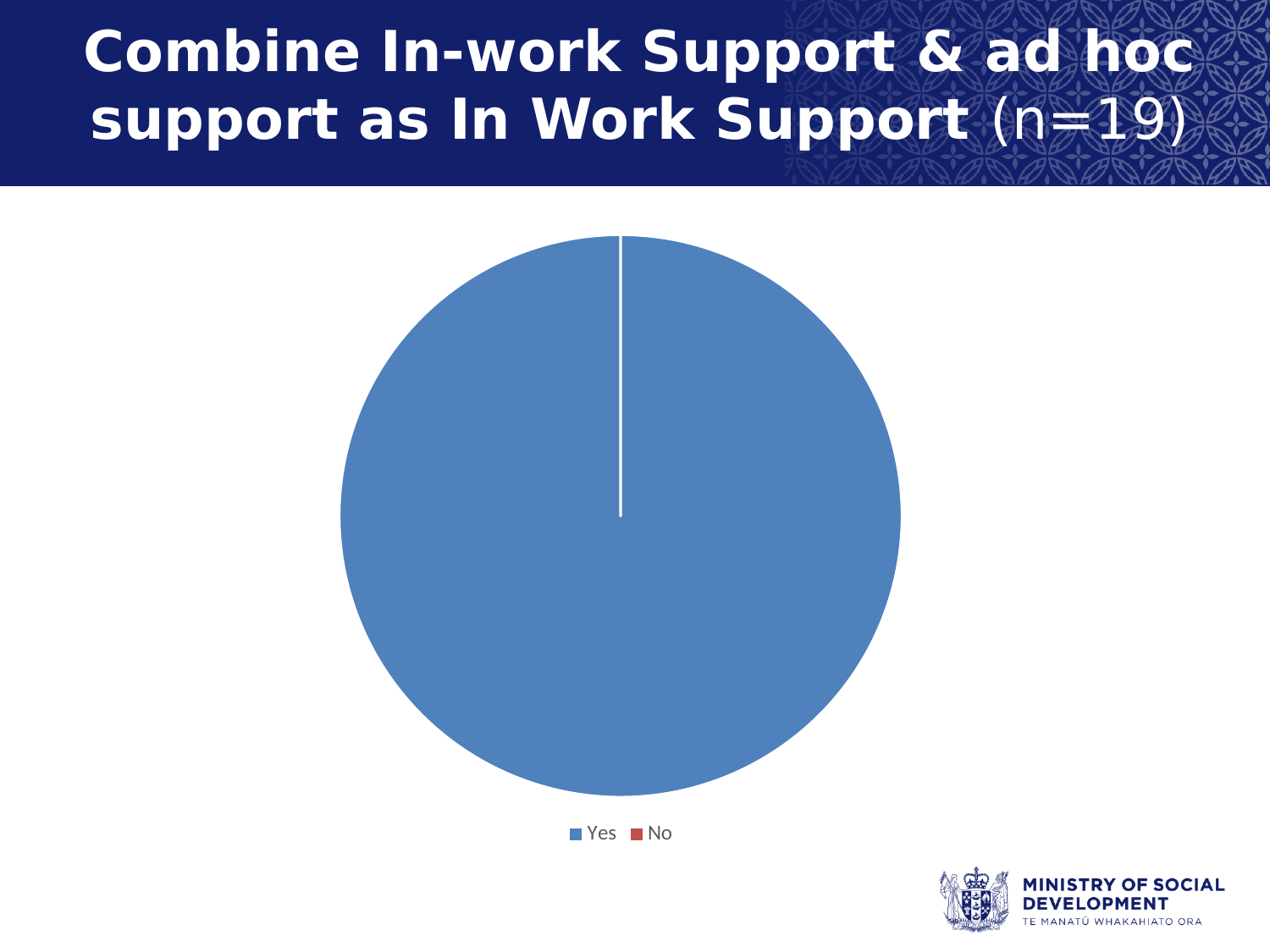

# Combine In-work Support & ad hoc support as In Work Support (n=19)

### Chart

| Category | Sales |
|---|---|
| Yes | 19.0 |
| No | 0.0 |